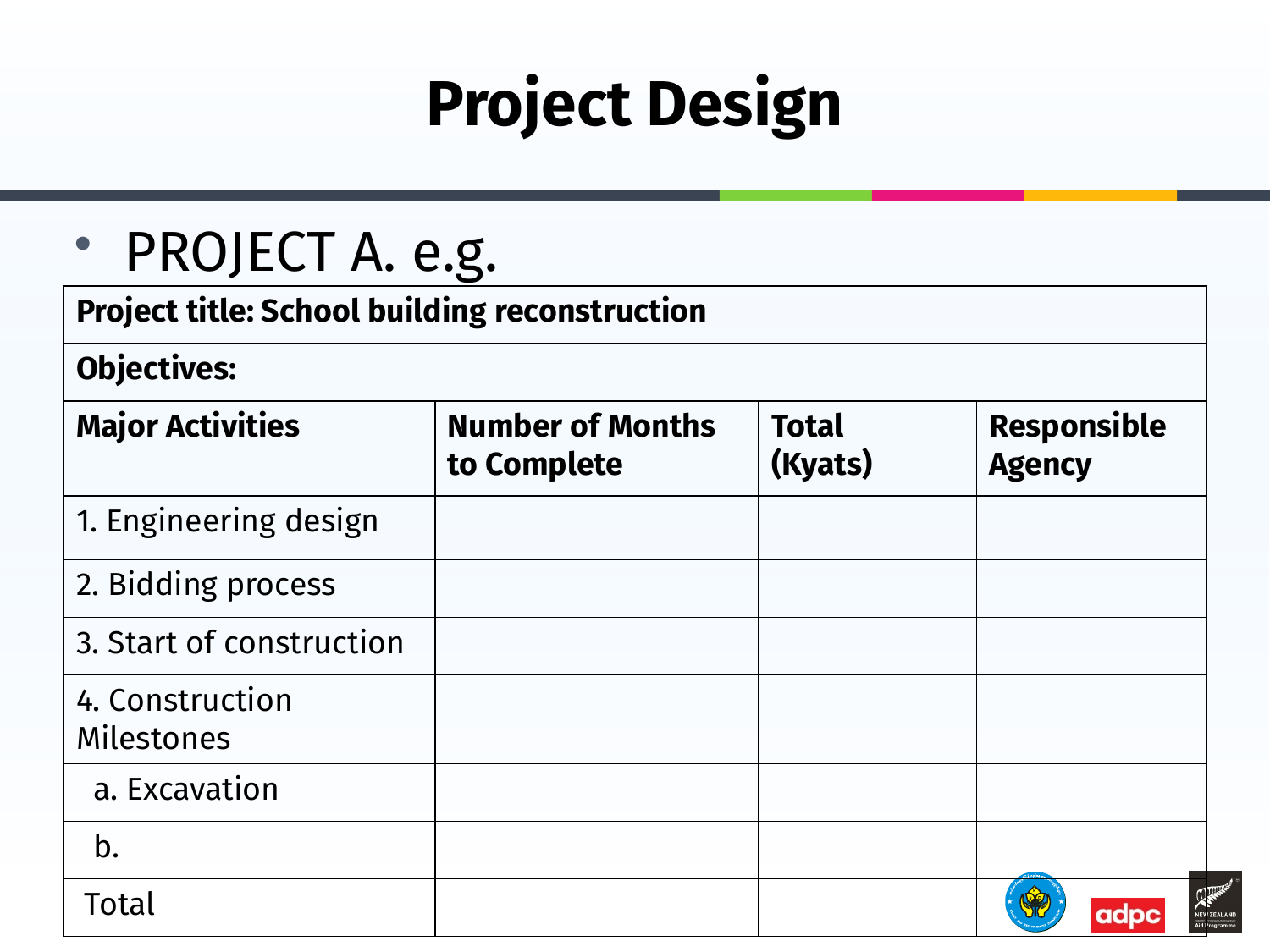

# Project Design
PROJECT A. e.g.
| Project title: School building reconstruction |  |  |  |
| --- | --- | --- | --- |
| Objectives: |  |  |  |
| Major Activities | Number of Months to Complete | Total (Kyats) | Responsible Agency |
| 1. Engineering design |  |  |  |
| 2. Bidding process |  |  |  |
| 3. Start of construction |  |  |  |
| 4. Construction Milestones |  |  |  |
| a. Excavation |  |  |  |
| b. |  |  |  |
| Total |  |  |  |